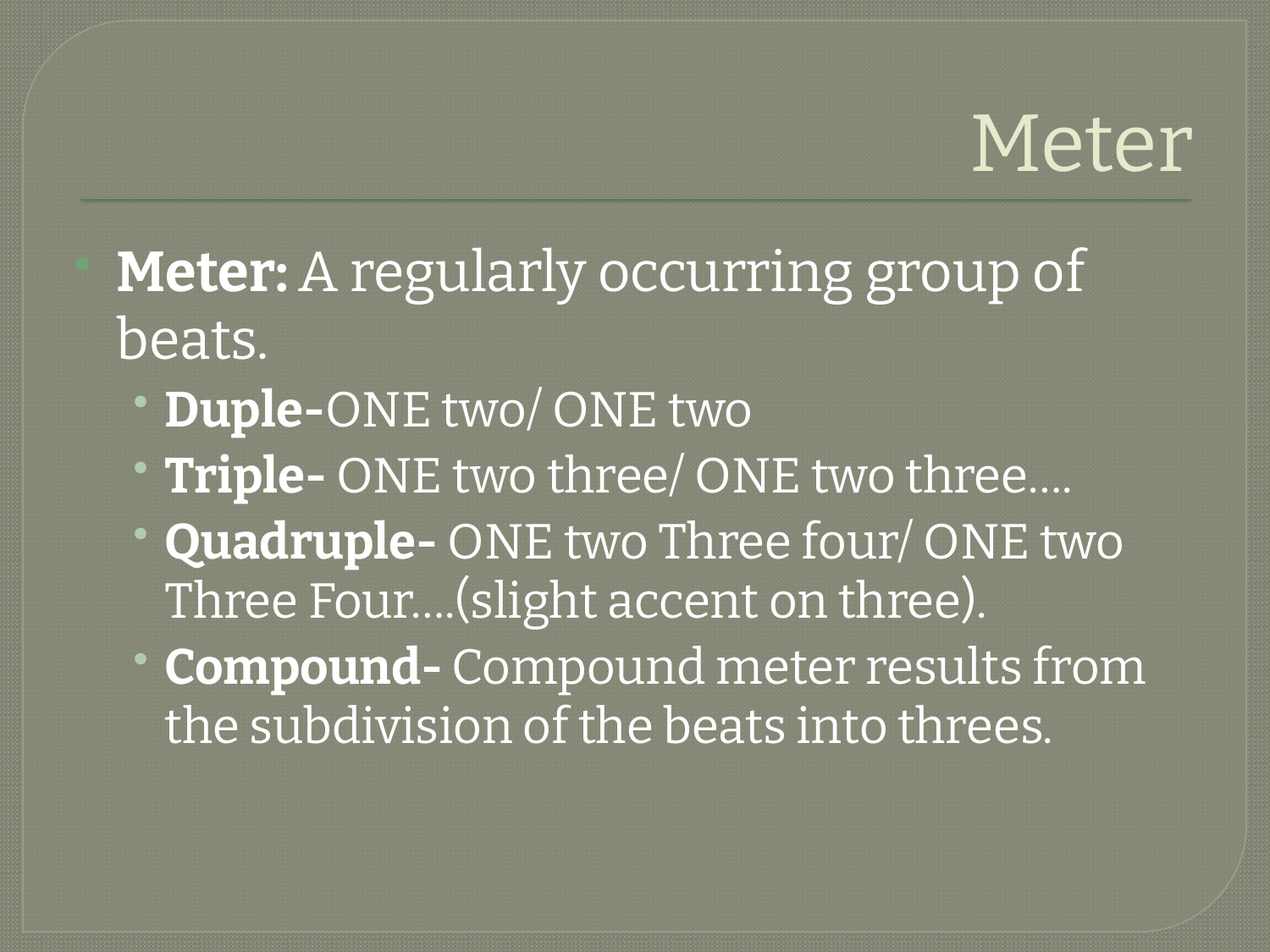

# Meter
Meter: A regularly occurring group of beats.
Duple-ONE two/ ONE two
Triple- ONE two three/ ONE two three….
Quadruple- ONE two Three four/ ONE two Three Four….(slight accent on three).
Compound- Compound meter results from the subdivision of the beats into threes.